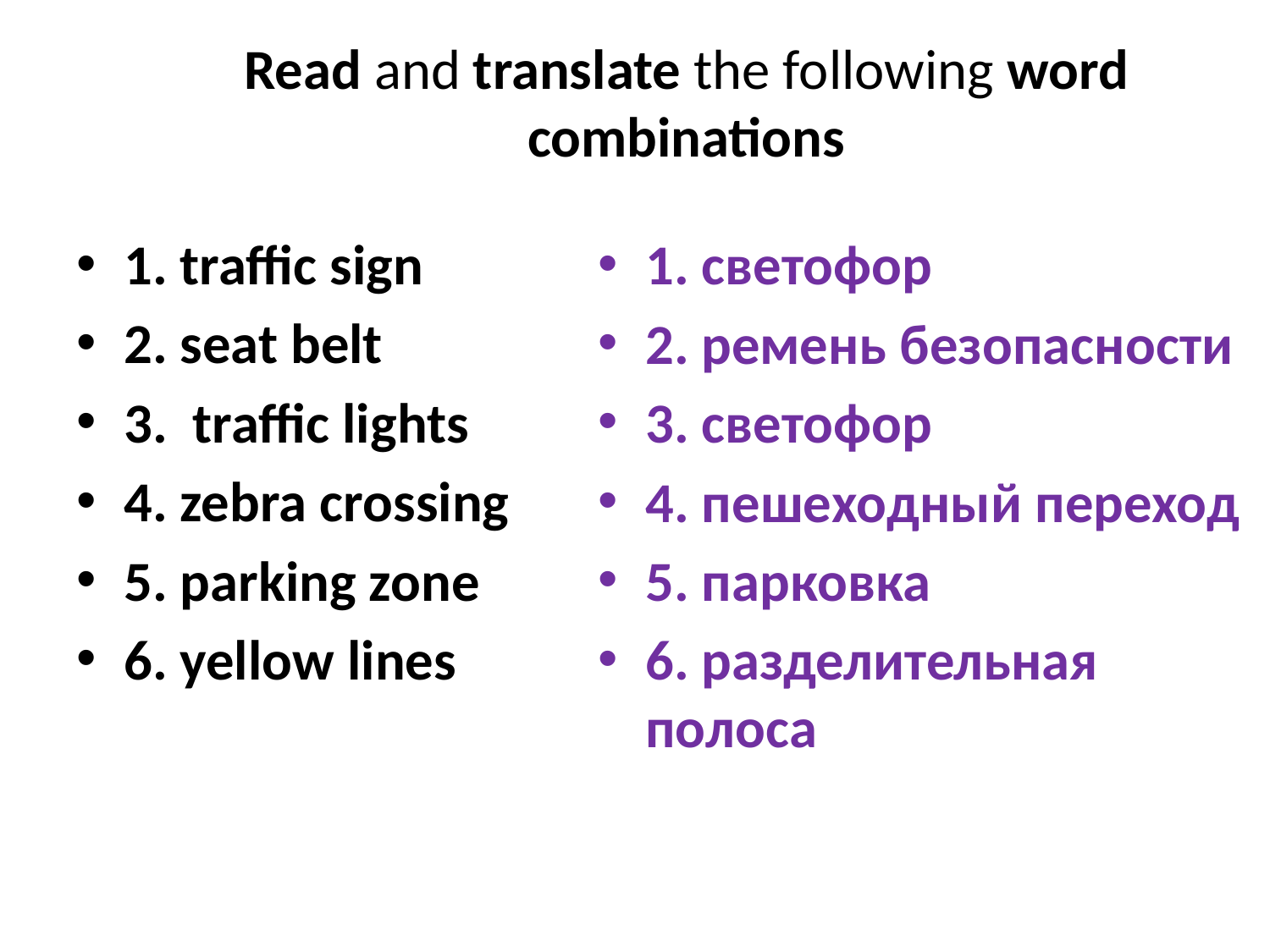

# Read and translate the following word combinations
1. traffic sign
2. seat belt
3.  traffic lights
4. zebra crossing
5. parking zone
6. yellow lines

1. светофор
2. ремень безопасности
3. светофор
4. пешеходный переход
5. парковка
6. разделительная полоса